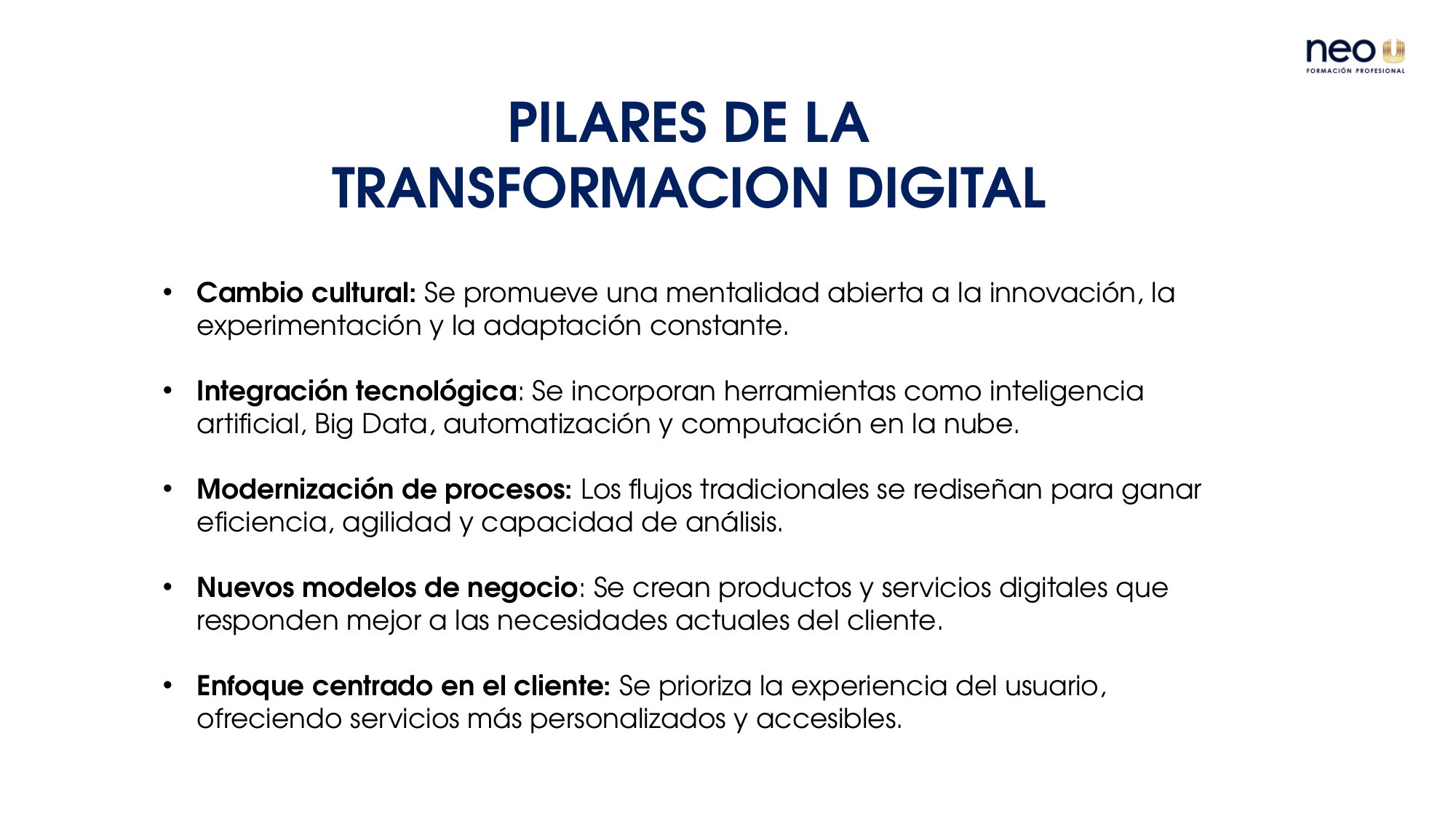

PILARES DE LA TRANSFORMACION DIGITAL
Cambio cultural: Se promueve una mentalidad abierta a la innovación, la experimentación y la adaptación constante.

Integración tecnológica: Se incorporan herramientas como inteligencia artificial, Big Data, automatización y computación en la nube.

Modernización de procesos: Los flujos tradicionales se rediseñan para ganar eficiencia, agilidad y capacidad de análisis.

Nuevos modelos de negocio: Se crean productos y servicios digitales que responden mejor a las necesidades actuales del cliente.

Enfoque centrado en el cliente: Se prioriza la experiencia del usuario, ofreciendo servicios más personalizados y accesibles.